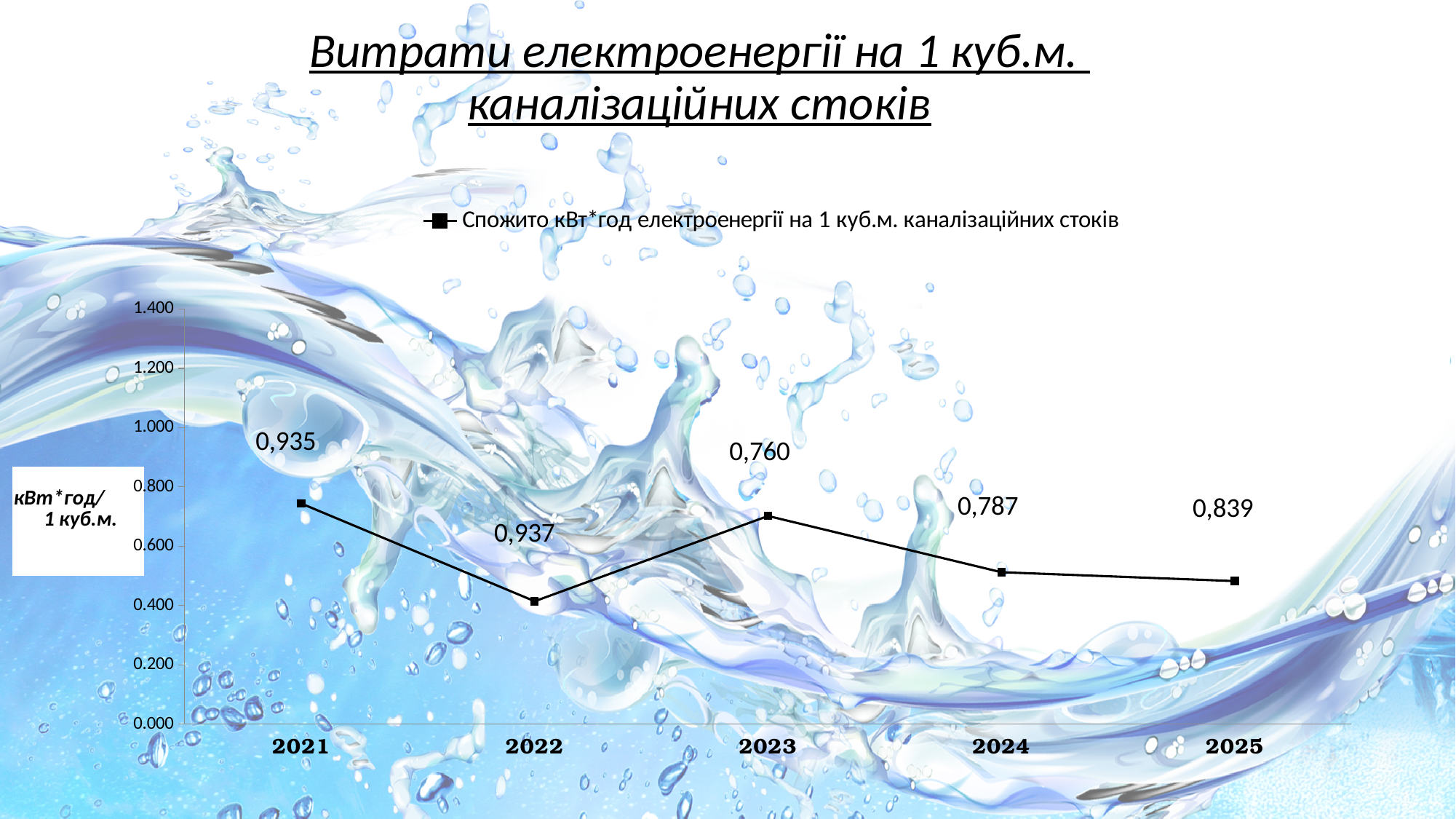

# Витрати електроенергії на 1 куб.м. каналізаційних стоків

### Chart

| Category | Спожито кВт*год електроенергії на 1 куб.м. каналізаційних стоків |
|---|---|
| 2021 | 0.7441731767335403 |
| 2022 | 0.41473788052228455 |
| 2023 | 0.7021201413427561 |
| 2024 | 0.5125456883960557 |
| 2025 | 0.48266571632216676 |
| кВт\*год/ 1 куб.м. |
| --- |